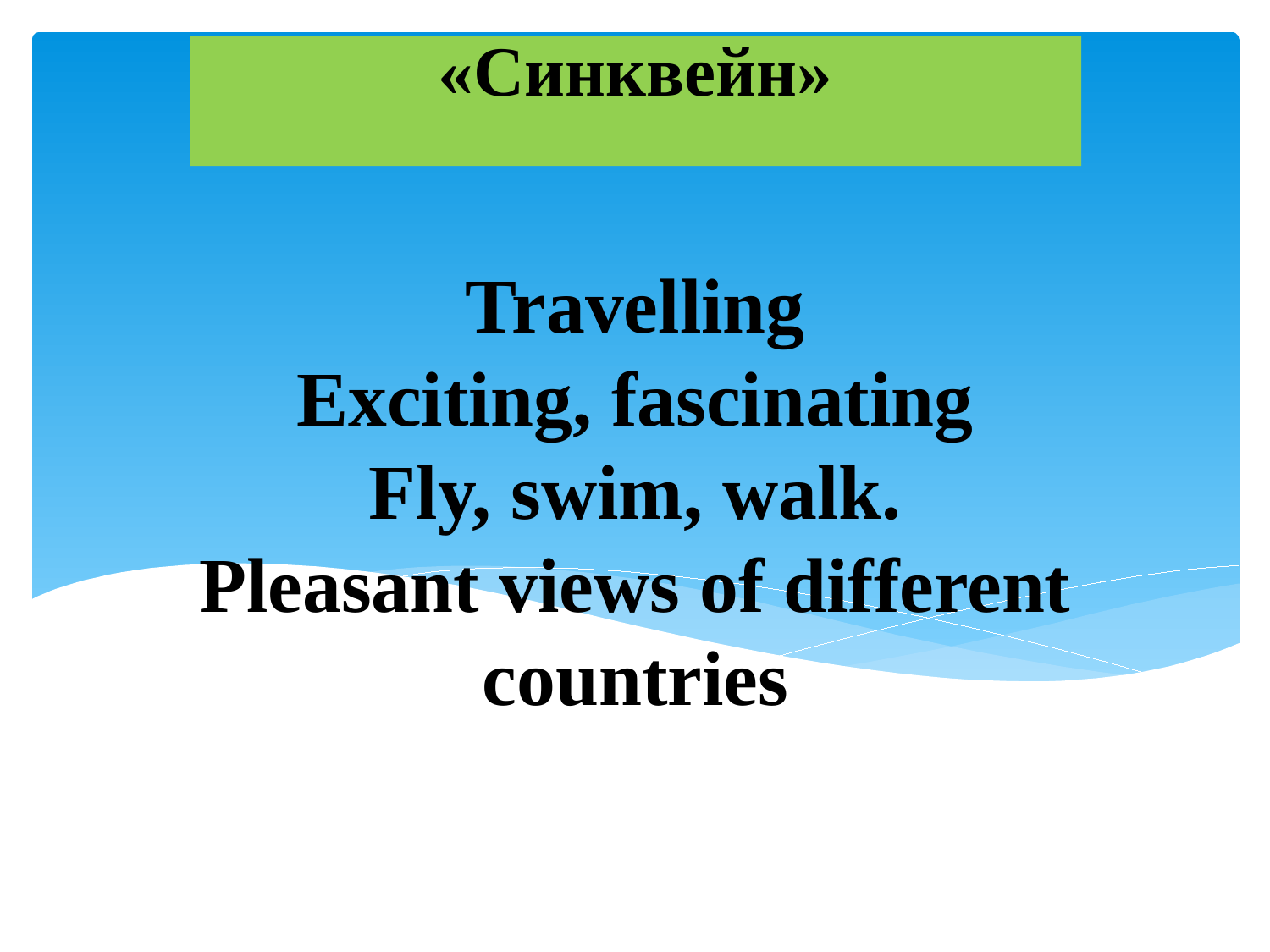

«Синквейн»

# Travelling Exciting, fascinating Fly, swim, walk. Pleasant views of different countries Adventure.